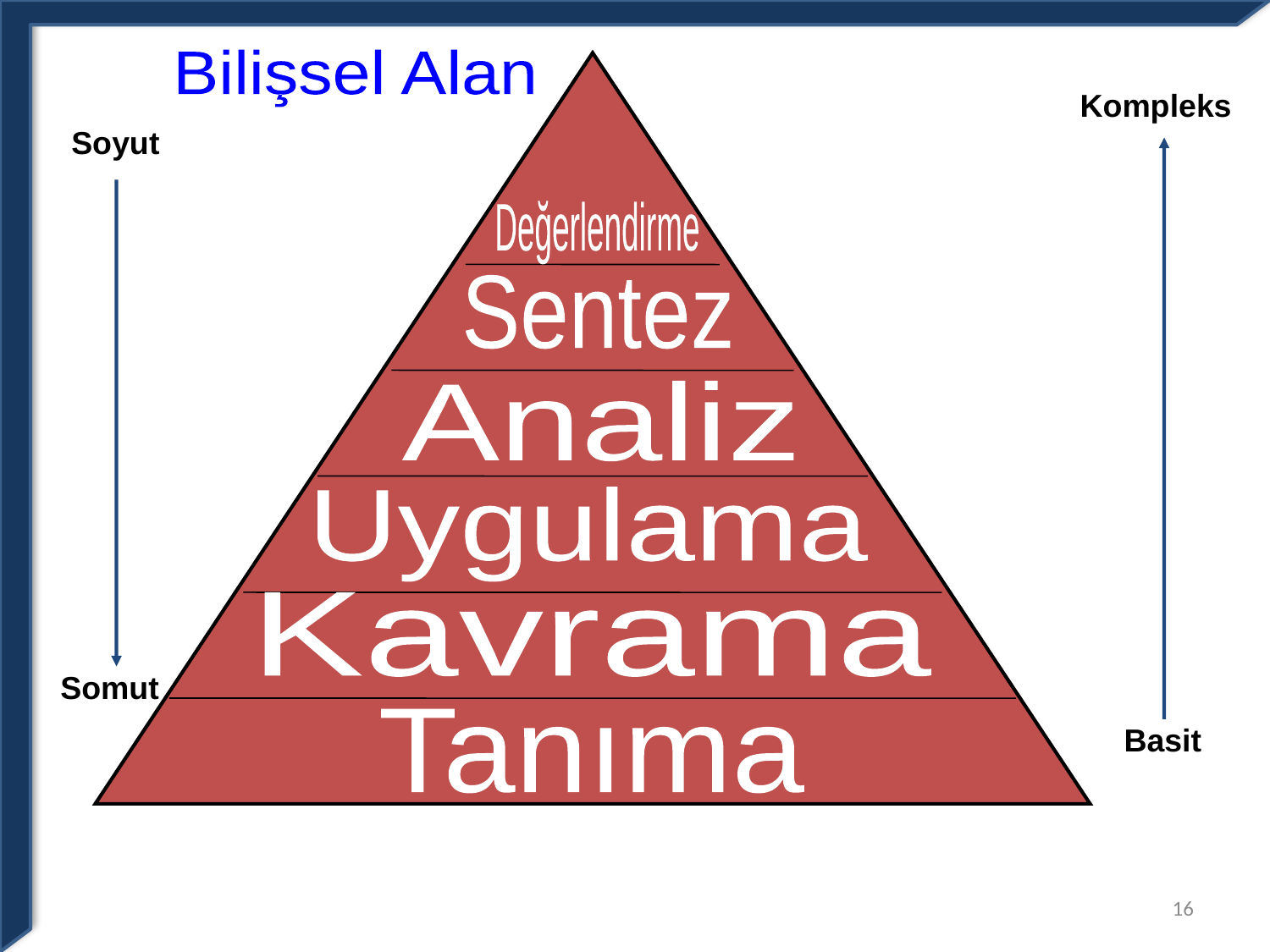

Bilişsel Alan

Kompleks
Soyut

Değerlendirme

Sentez

Analiz

Uygulama

Kavrama
Somut

Tanıma
Basit
16